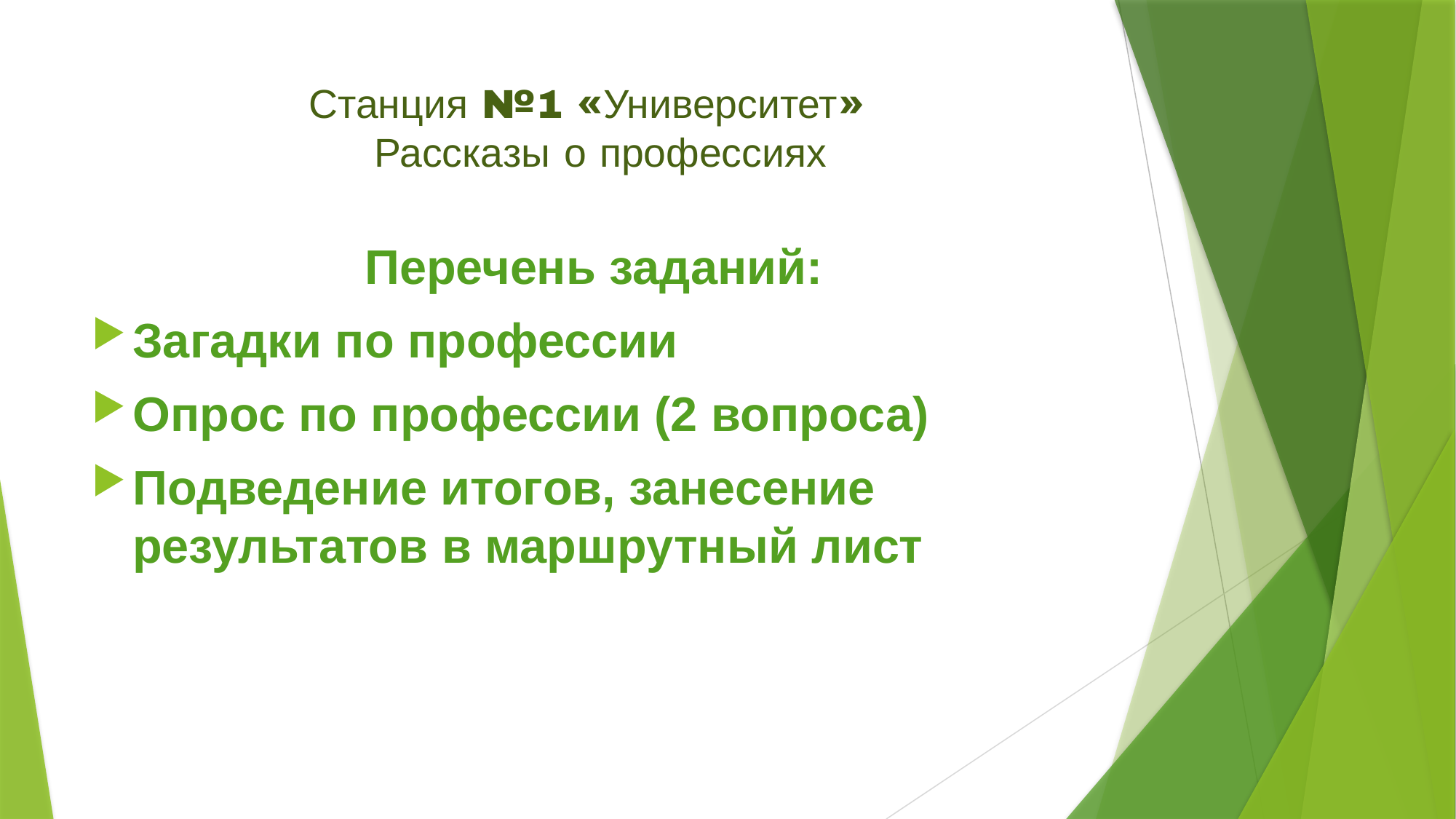

# Станция №1 «Университет» Рассказы о профессиях
Перечень заданий:
Загадки по профессии
Опрос по профессии (2 вопроса)
Подведение итогов, занесение результатов в маршрутный лист